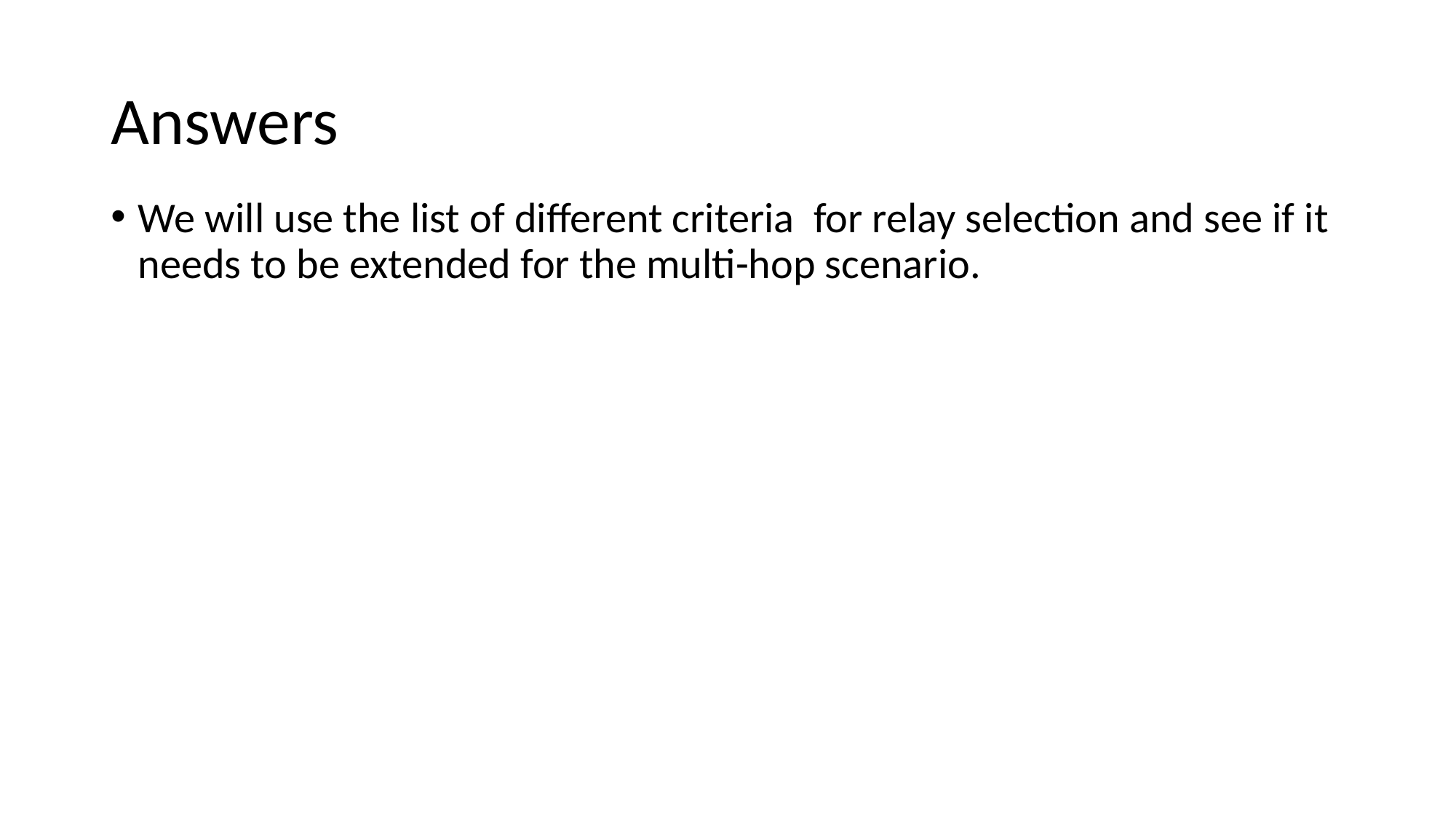

# Answers
We will use the list of different criteria  for relay selection and see if it needs to be extended for the multi-hop scenario.